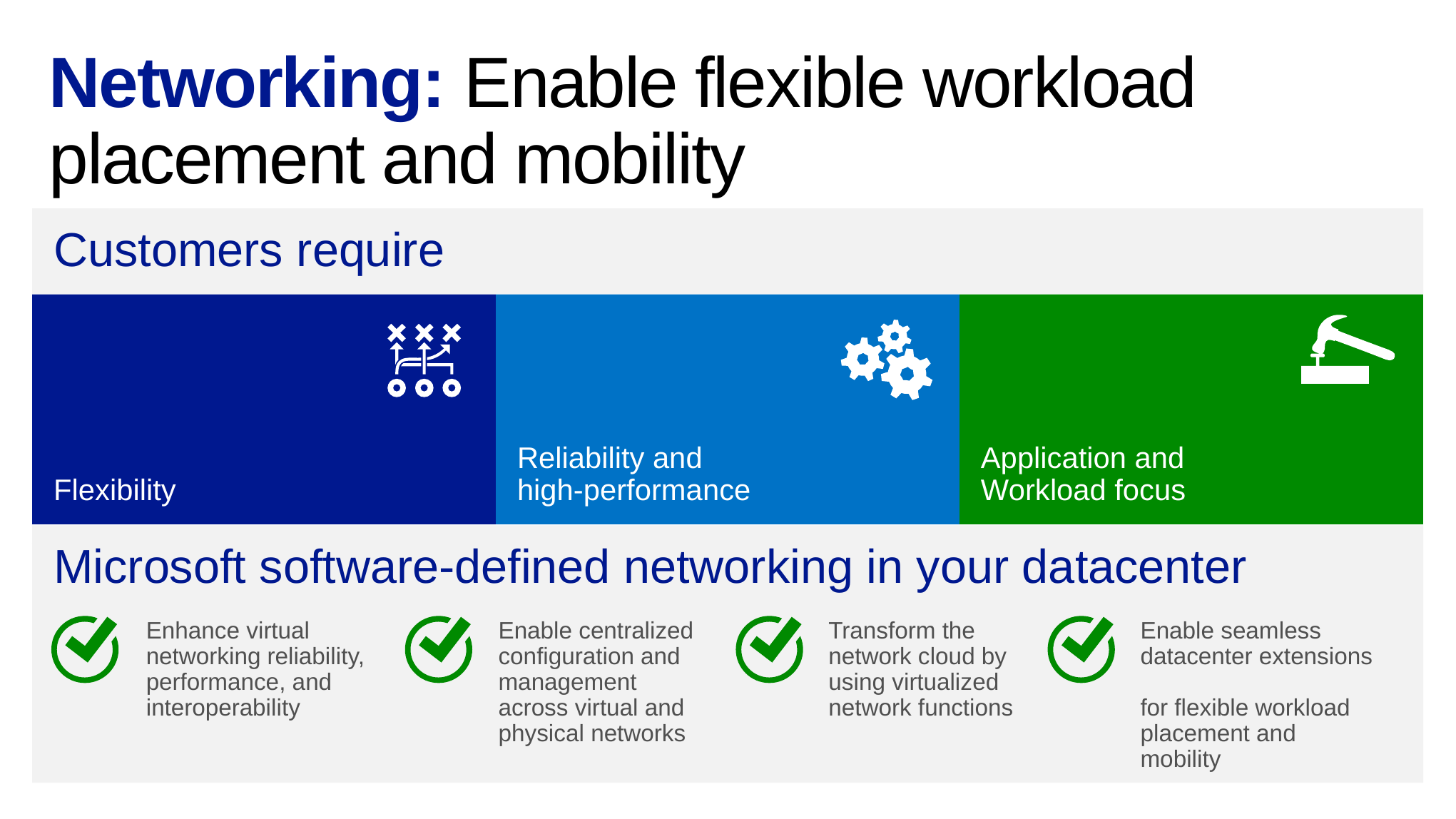

# Networking: Enable flexible workload placement and mobility
Customers require
Flexibility
Reliability and
high-performance
Application and
Workload focus

Microsoft software-defined networking in your datacenter

Enhance virtual networking reliability, performance, and interoperability
Enable centralized configuration and management across virtual and physical networks
Transform the network cloud by using virtualized network functions
Enable seamless
datacenter extensions
for flexible workload placement and mobility